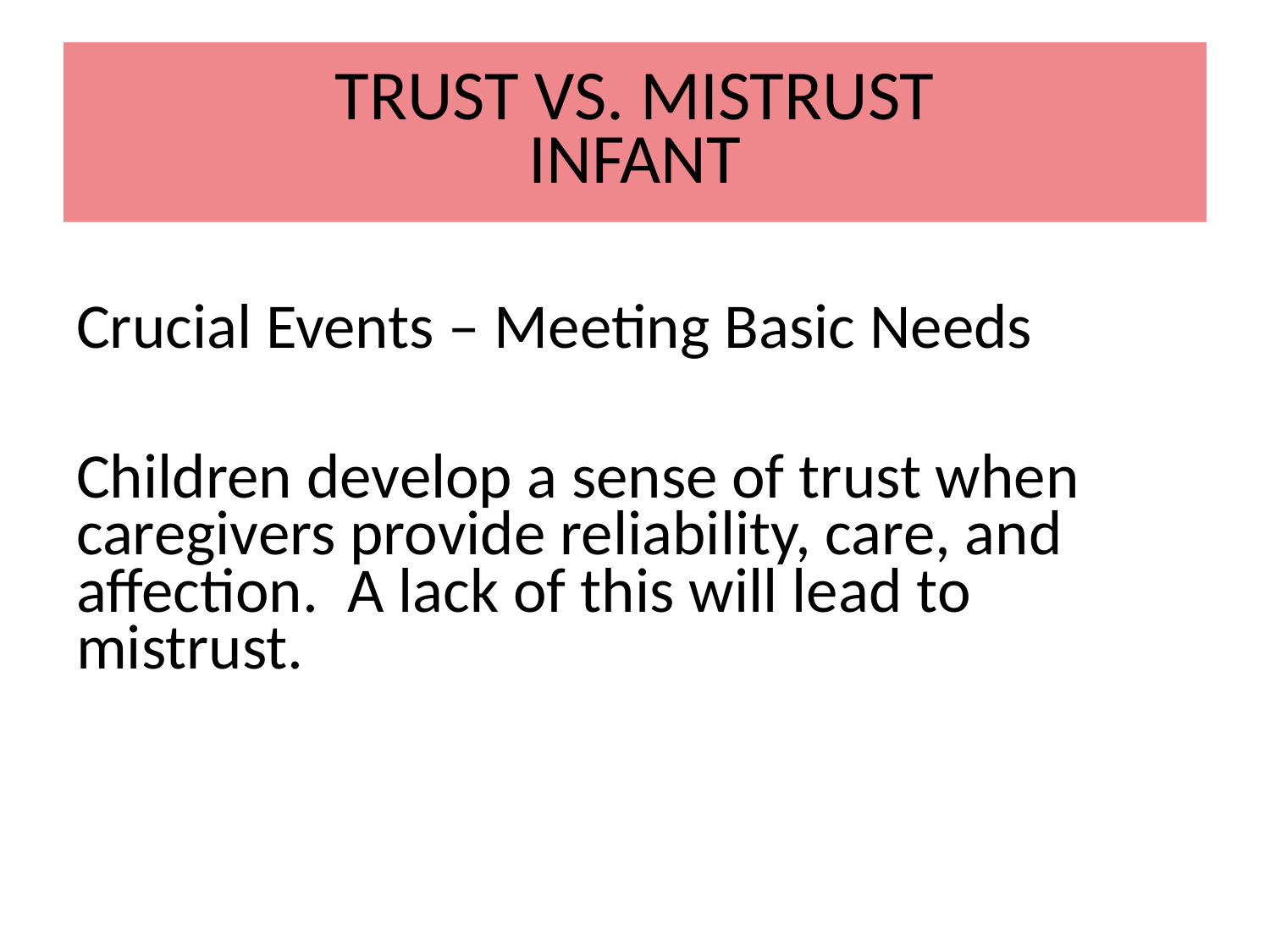

# TRUST VS. MISTRUST INFANT
Crucial Events – Meeting Basic Needs

Children develop a sense of trust when caregivers provide reliability, care, and affection.  A lack of this will lead to mistrust.